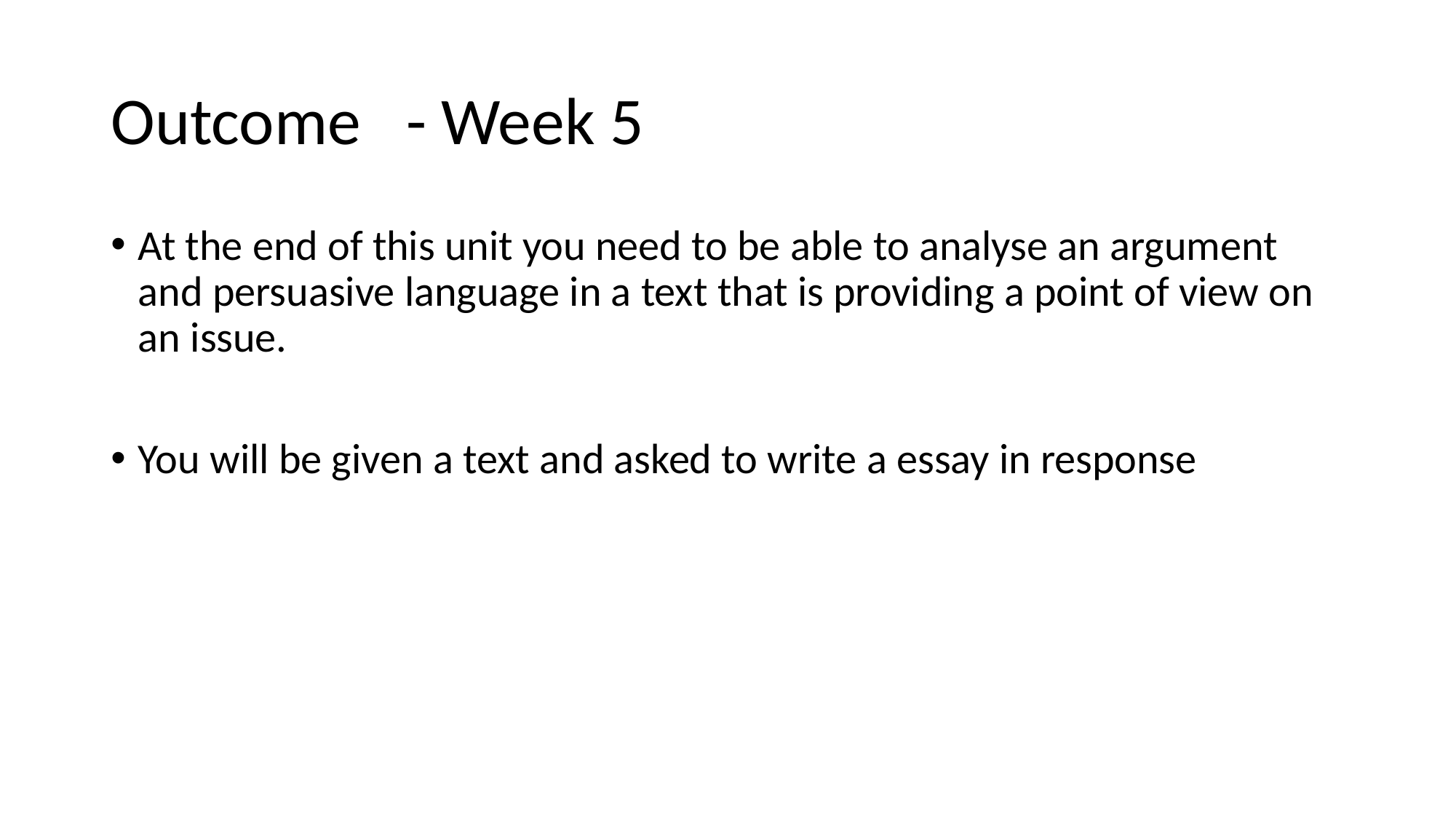

# Outcome   - Week 5
At the end of this unit you need to be able to analyse an argument and persuasive language in a text that is providing a point of view on an issue.

You will be given a text and asked to write a essay in response